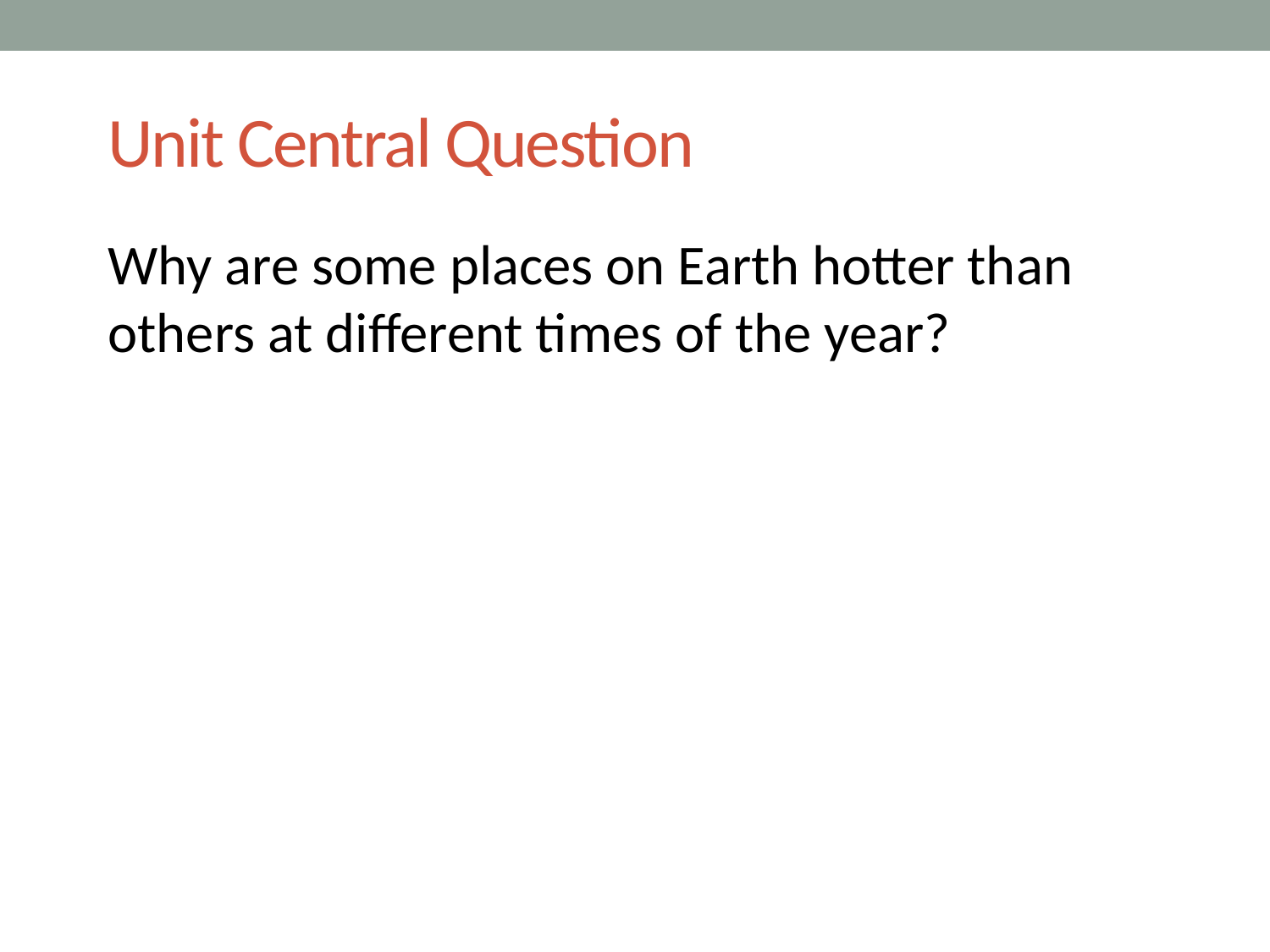

# Unit Central Question
Why are some places on Earth hotter than others at different times of the year?